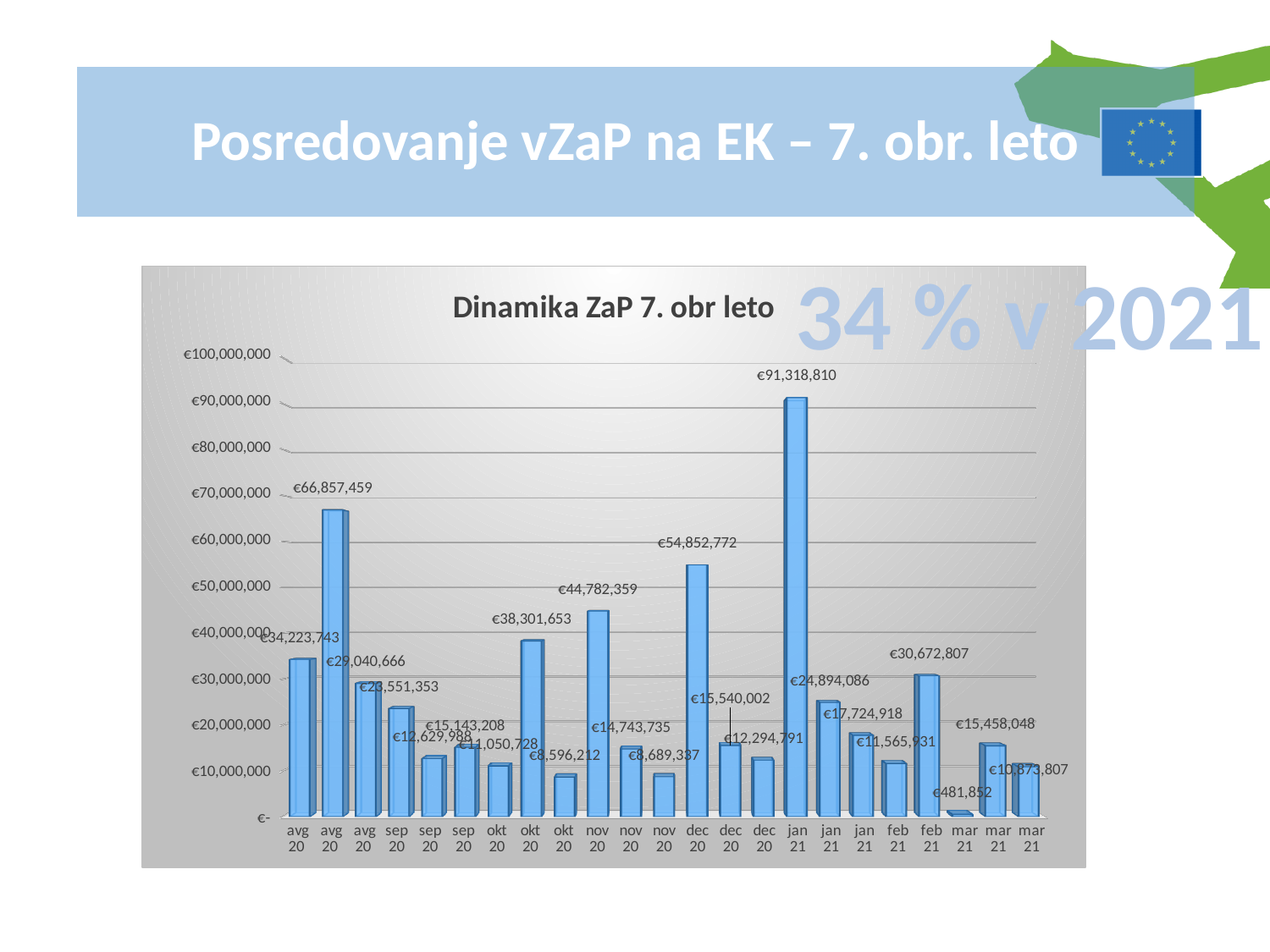

Posredovanje vZaP na EK – 7. obr. leto
34 % v 2021

[unsupported chart]